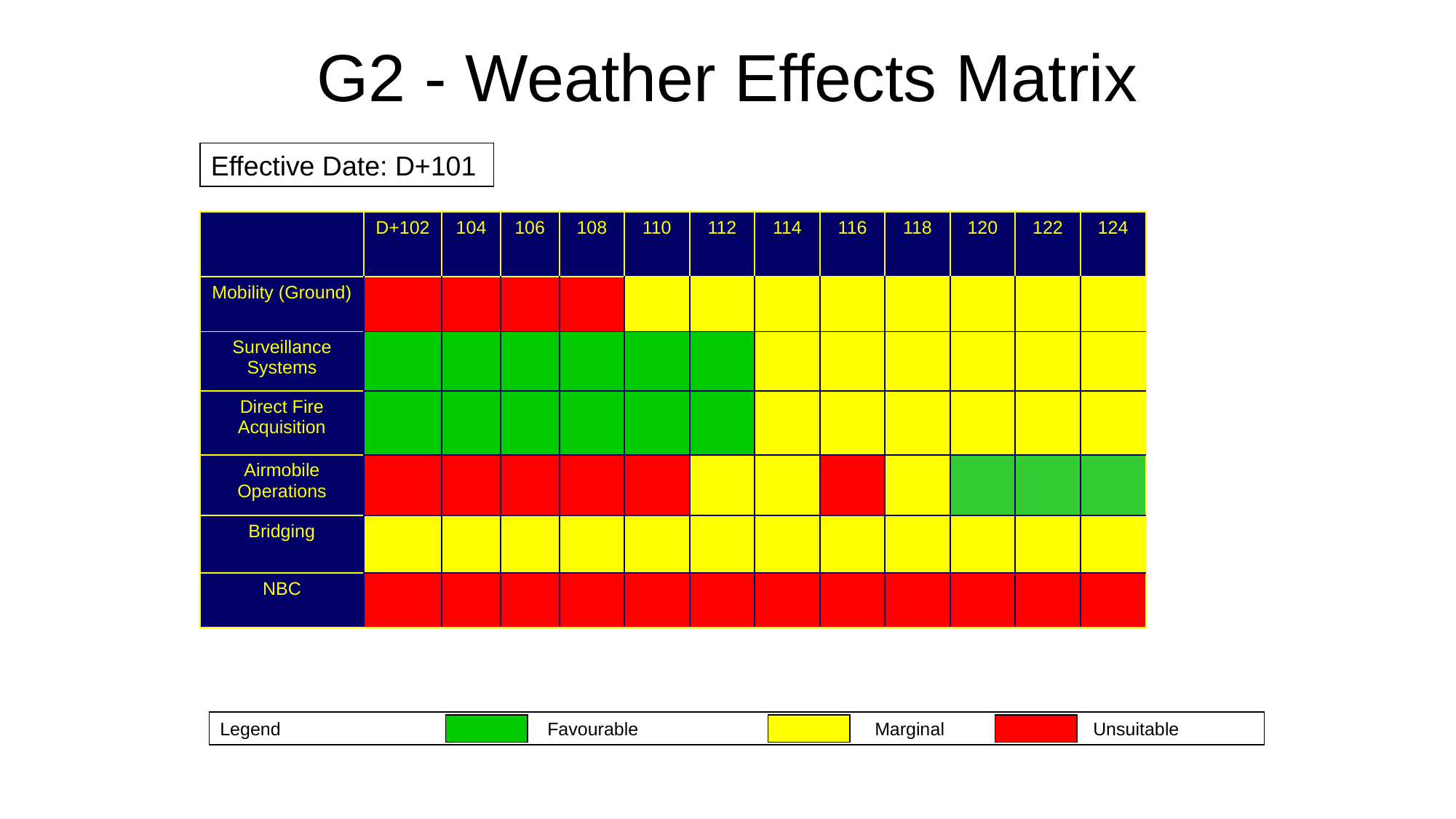

# G2 - Weather Effects Matrix
Effective Date: D+101
|  | D+102 | 104 | 106 | 108 | 110 | 112 | 114 | 116 | 118 | 120 | 122 | 124 |
| --- | --- | --- | --- | --- | --- | --- | --- | --- | --- | --- | --- | --- |
| Mobility (Ground) |  |  |  |  |  |  |  |  |  |  |  |  |
| Surveillance Systems |  |  |  |  |  |  |  |  |  |  |  |  |
| Direct Fire Acquisition |  |  |  |  |  |  |  |  |  |  |  |  |
| Airmobile Operations |  |  |  |  |  |  |  |  |  |  |  |  |
| Bridging |  |  |  |  |  |  |  |  |  |  |  |  |
| NBC |  |  |  |  |  |  |  |  |  |  |  |  |

Legend			Favourable			Marginal		Unsuitable